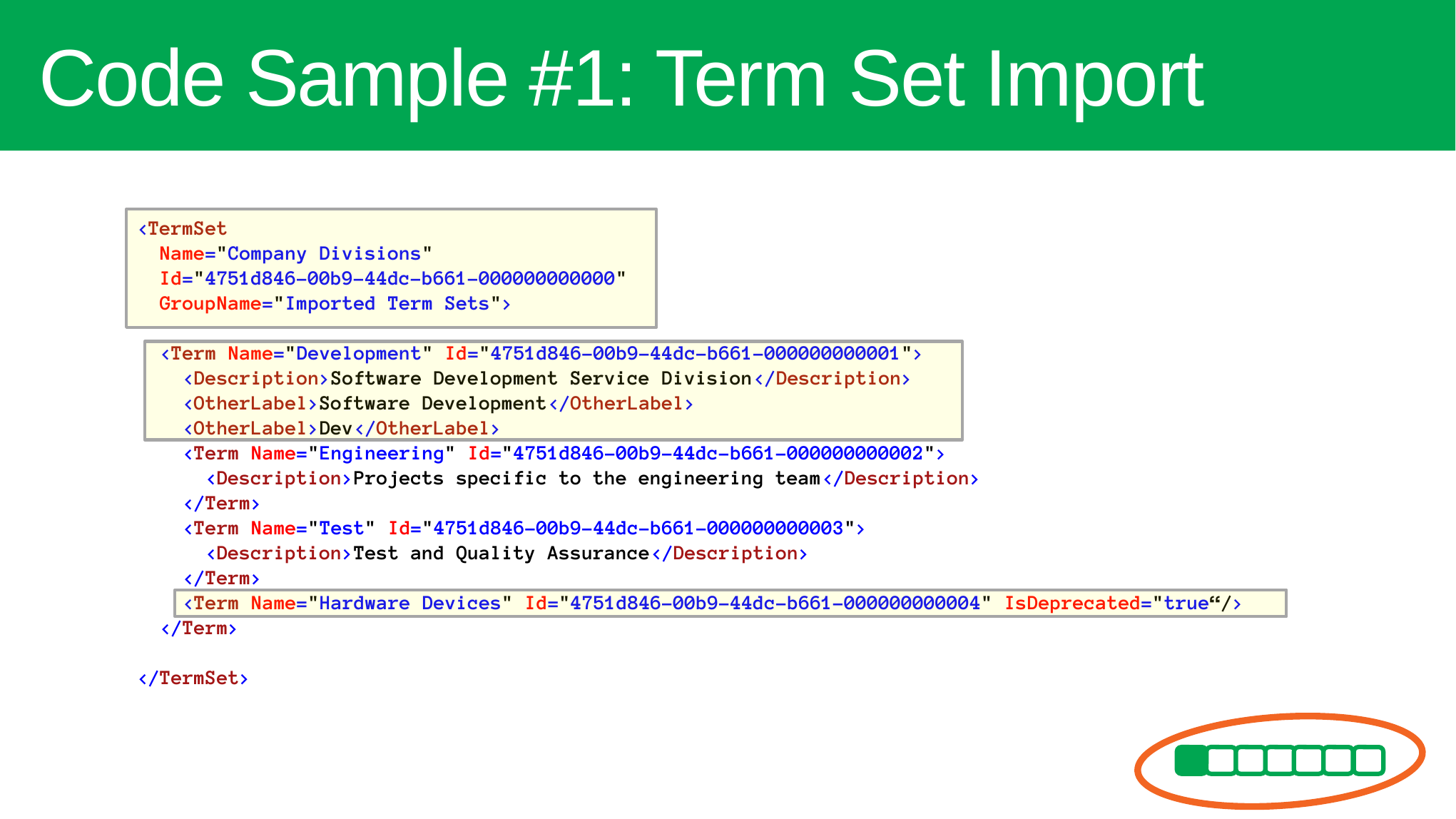

Code Sample #1: Term Set Import

<TermSet
  Name="Company Divisions"
  Id="4751d846-00b9-44dc-b661-000000000000"
  GroupName="Imported Term Sets">

  <Term Name="Development" Id="4751d846-00b9-44dc-b661-000000000001">
    <Description>Software Development Service Division</Description>
    <OtherLabel>Software Development</OtherLabel>
    <OtherLabel>Dev</OtherLabel>
    <Term Name="Engineering" Id="4751d846-00b9-44dc-b661-000000000002">
      <Description>Projects specific to the engineering team</Description>
    </Term>
    <Term Name="Test" Id="4751d846-00b9-44dc-b661-000000000003">
      <Description>Test and Quality Assurance</Description>
    </Term>
    <Term Name="Hardware Devices" Id="4751d846-00b9-44dc-b661-000000000004" IsDeprecated="true“/>
  </Term>

</TermSet>